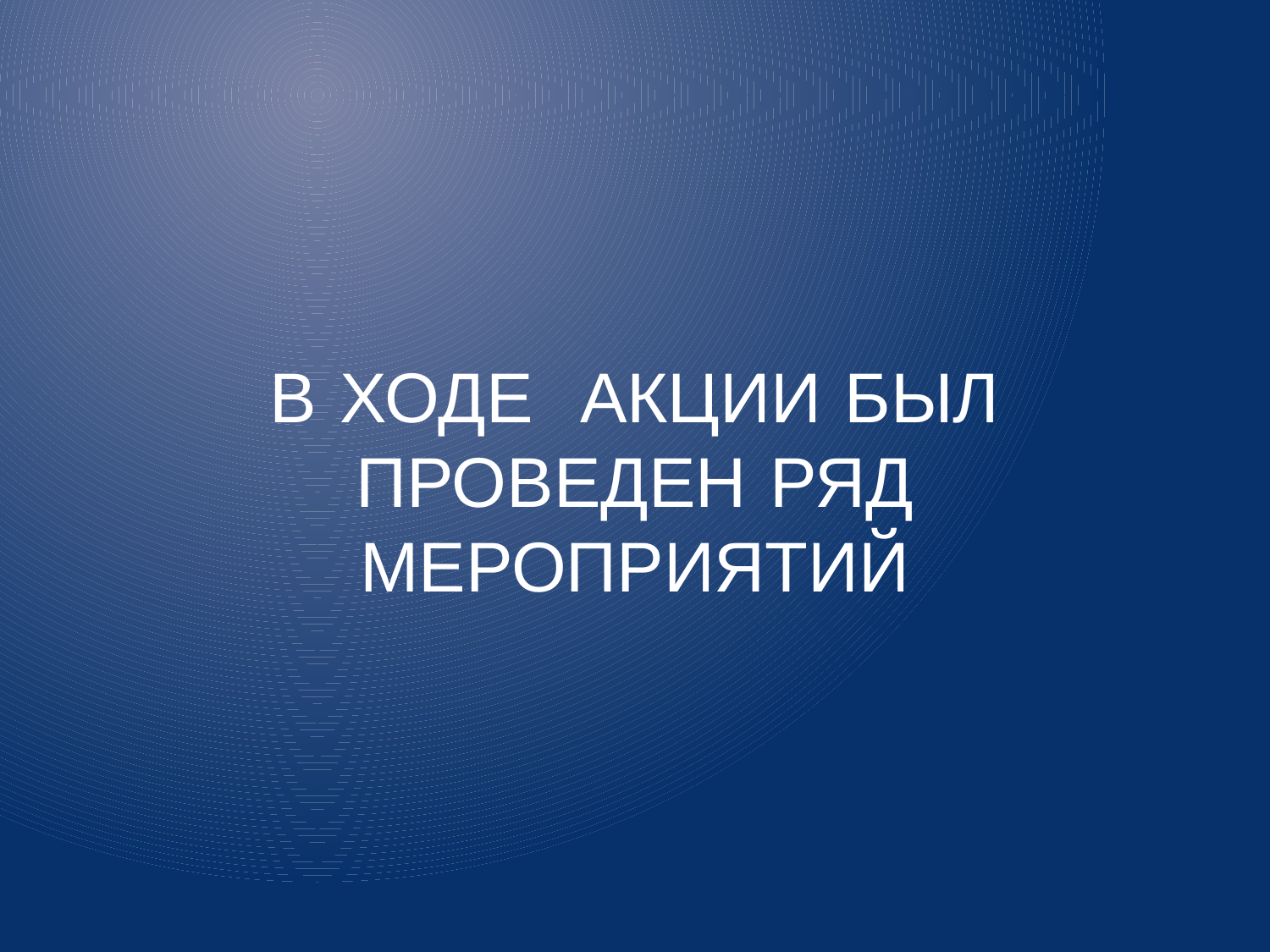

# В ходе  акции был проведен ряд мероприятий